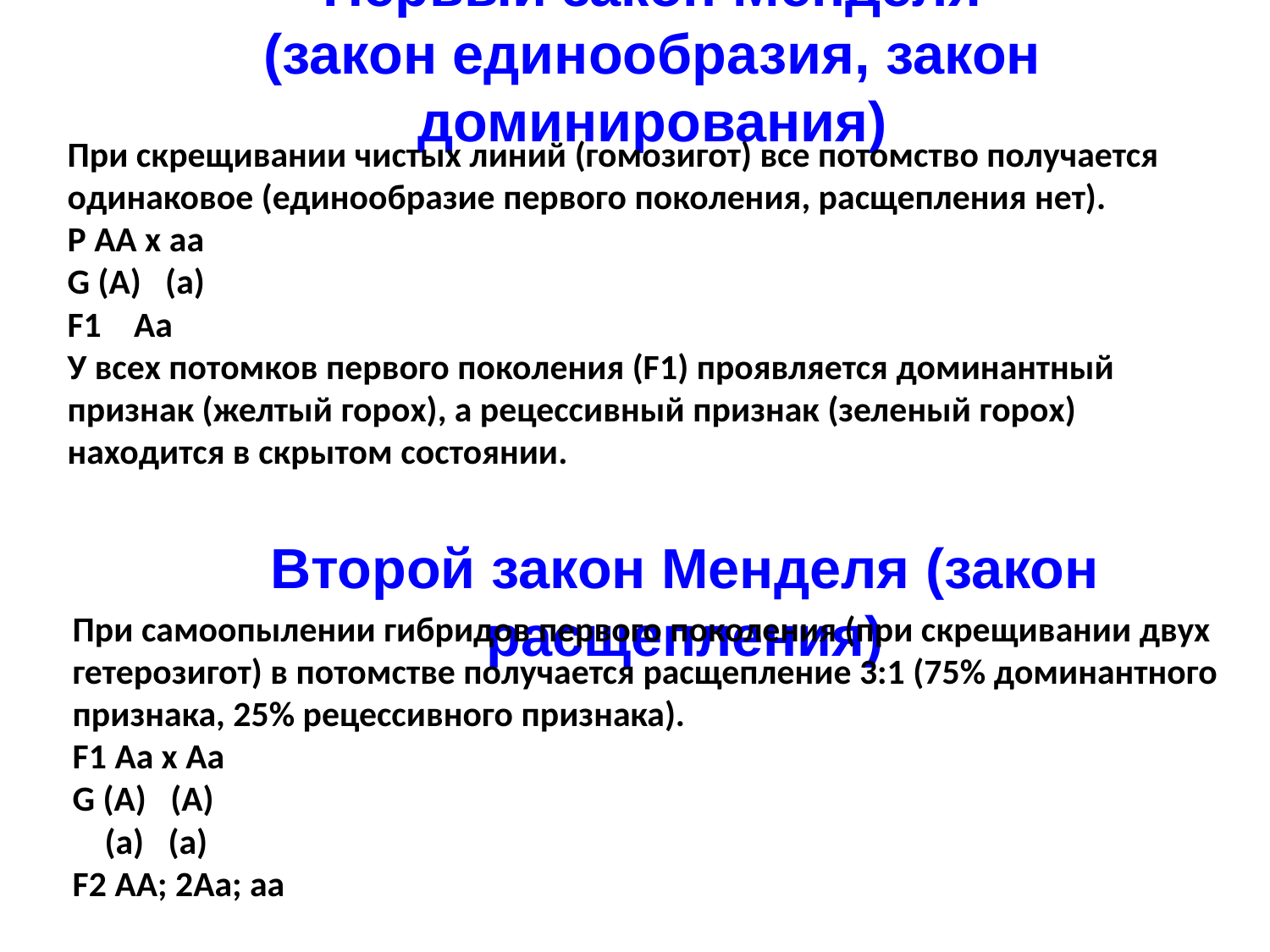

# Первый закон Менделя (закон единообразия, закон доминирования)
При скрещивании чистых линий (гомозигот) все потомство получается одинаковое (единообразие первого поколения, расщепления нет).
P AA x aa
G (A)   (a)
F1    Aa
У всех потомков первого поколения (F1) проявляется доминантный признак (желтый горох), а рецессивный признак (зеленый горох) находится в скрытом состоянии.
Второй закон Менделя (закон расщепления)
При самоопылении гибридов первого поколения (при скрещивании двух гетерозигот) в потомстве получается расщепление 3:1 (75% доминантного признака, 25% рецессивного признака).
F1 Aa x Aa
G (A)   (A)
    (a)   (a)
F2 AA; 2Aa; aa